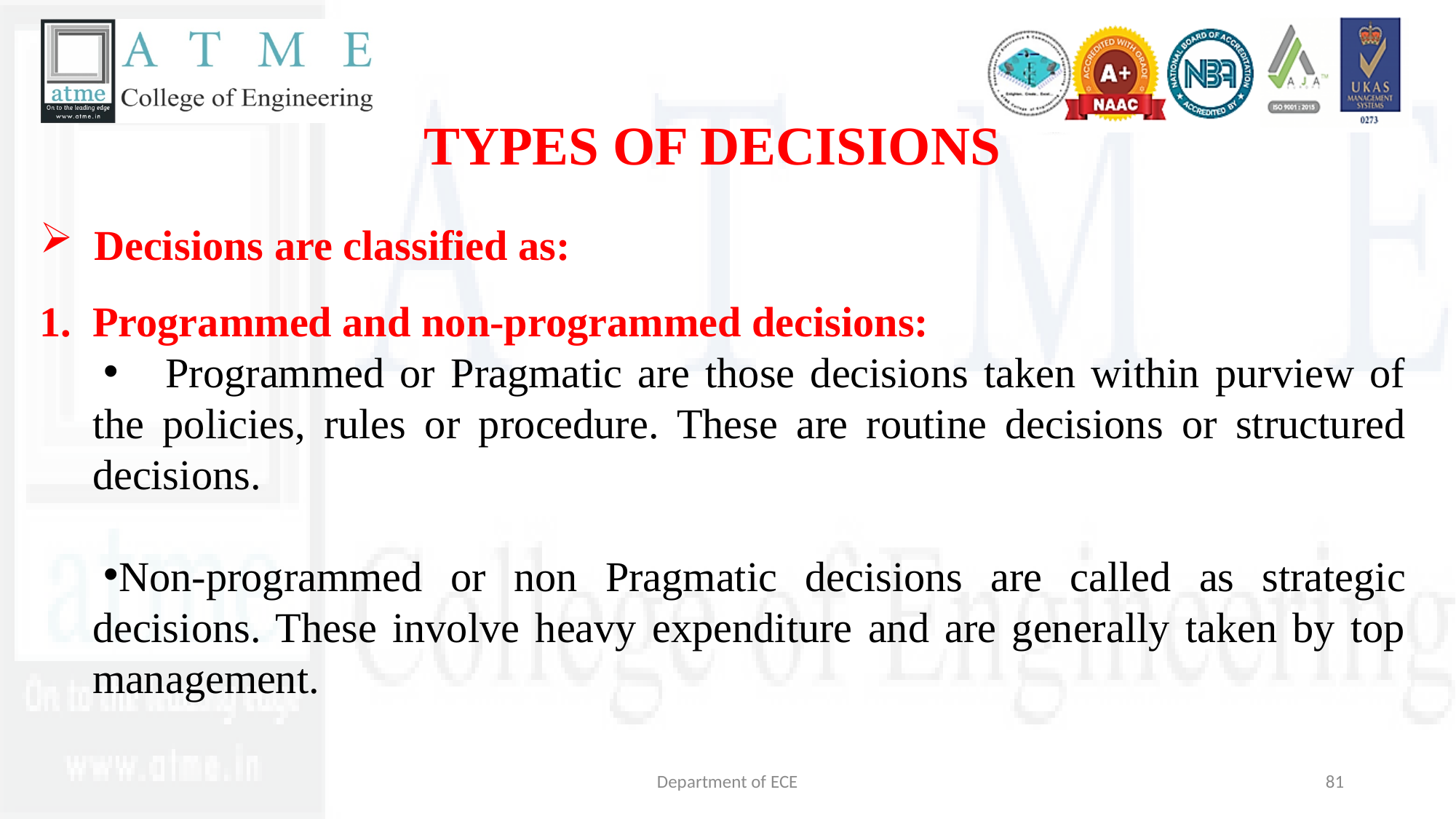

TYPES OF DECISIONS
Decisions are classified as:
1.  Programmed and non-programmed decisions:
   Programmed or Pragmatic are those decisions taken within purview of the policies, rules or procedure. These are routine decisions or structured decisions.

Non-programmed or non Pragmatic decisions are called as strategic decisions. These involve heavy expenditure and are generally taken by top management.

Department of ECE
81